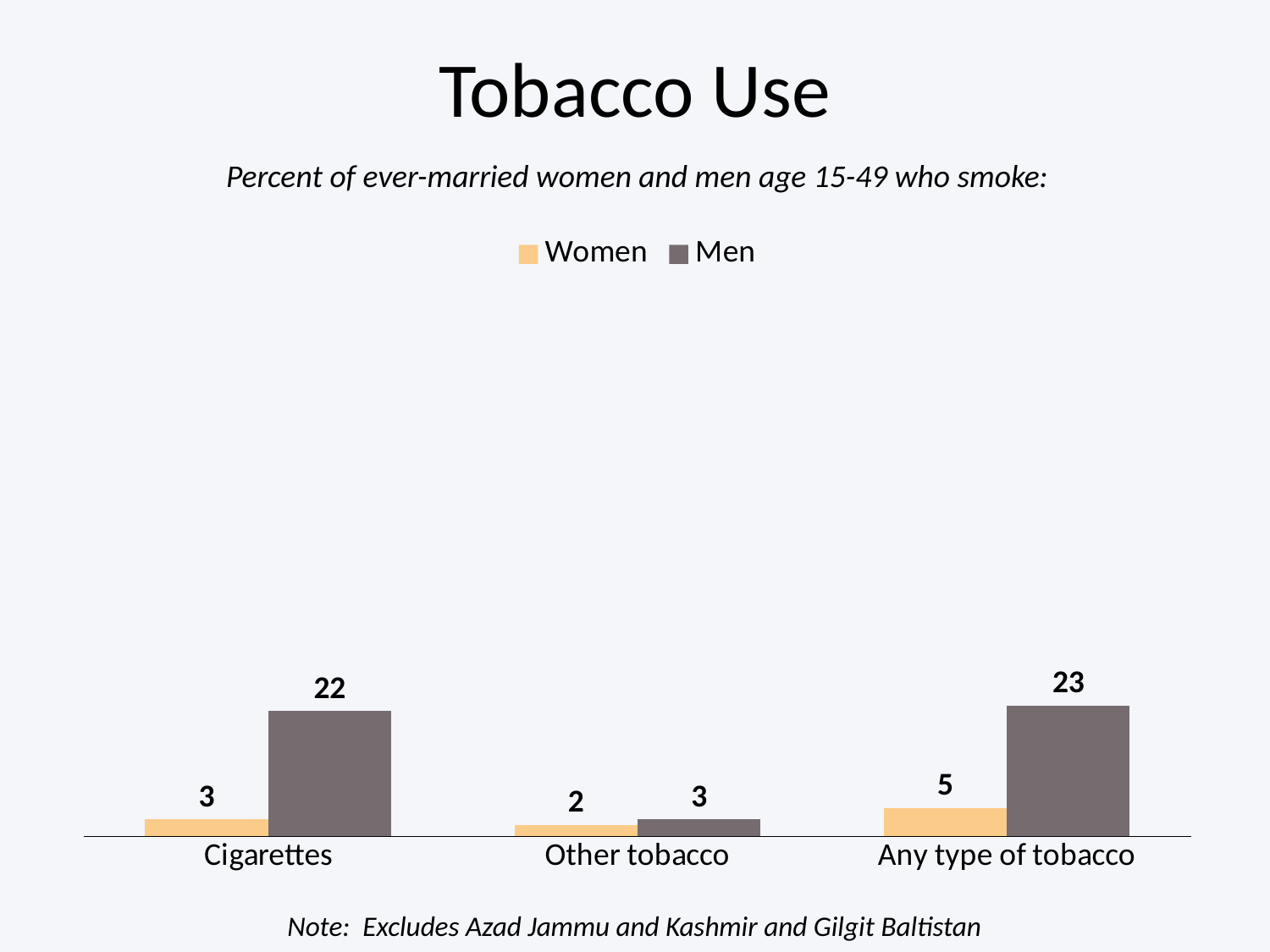

# Tobacco Use
Percent of ever-married women and men age 15-49 who smoke:

### Chart

| Category | Women | Men |
|---|---|---|
| Cigarettes | 3.0 | 22.0 |
| Other tobacco | 2.0 | 3.0 |
| Any type of tobacco | 5.0 | 23.0 |
Note:  Excludes Azad Jammu and Kashmir and Gilgit Baltistan